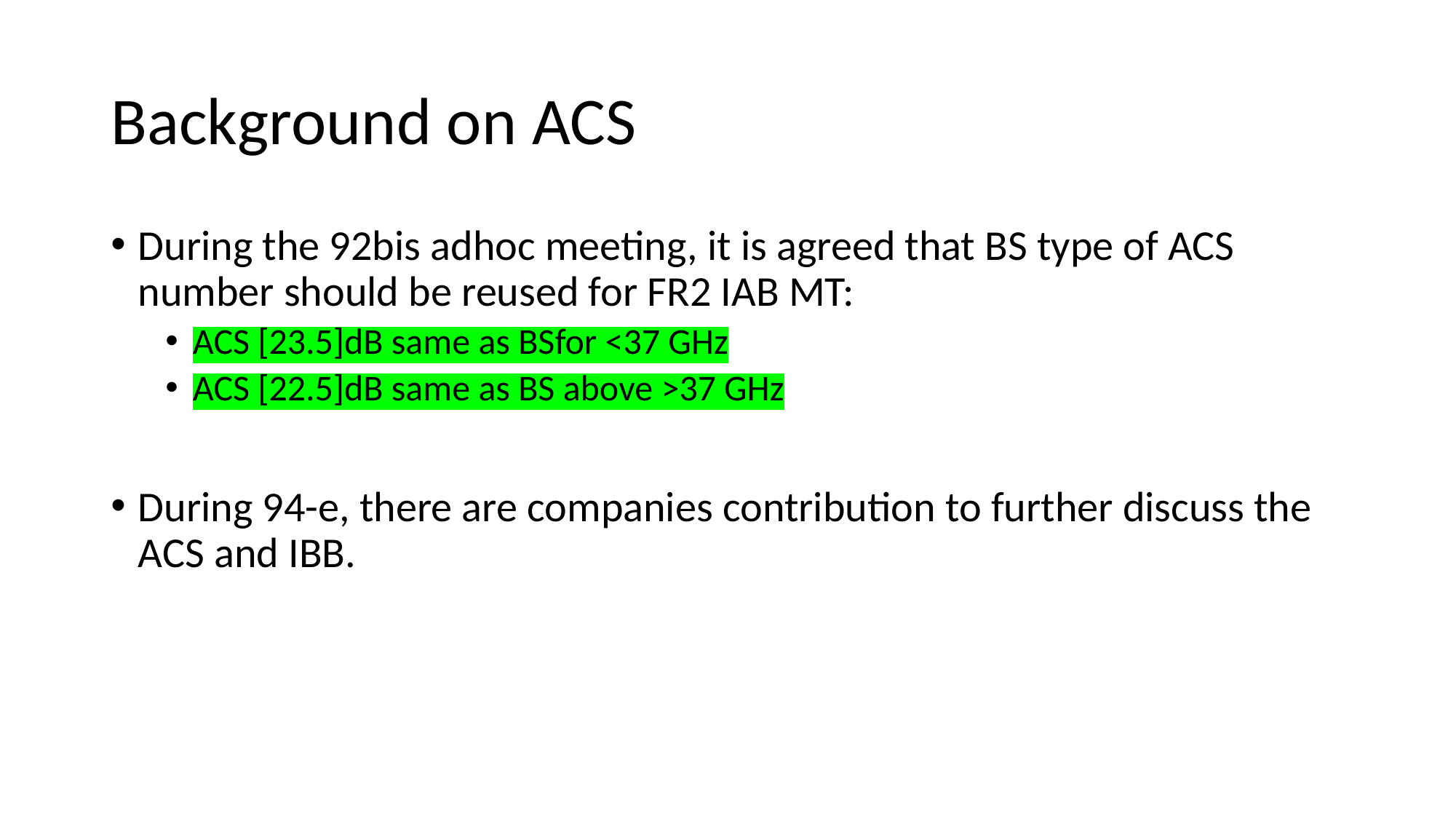

# Background on ACS
During the 92bis adhoc meeting, it is agreed that BS type of ACS number should be reused for FR2 IAB MT:
ACS [23.5]dB same as BSfor <37 GHz
ACS [22.5]dB same as BS above >37 GHz

During 94-e, there are companies contribution to further discuss the ACS and IBB.